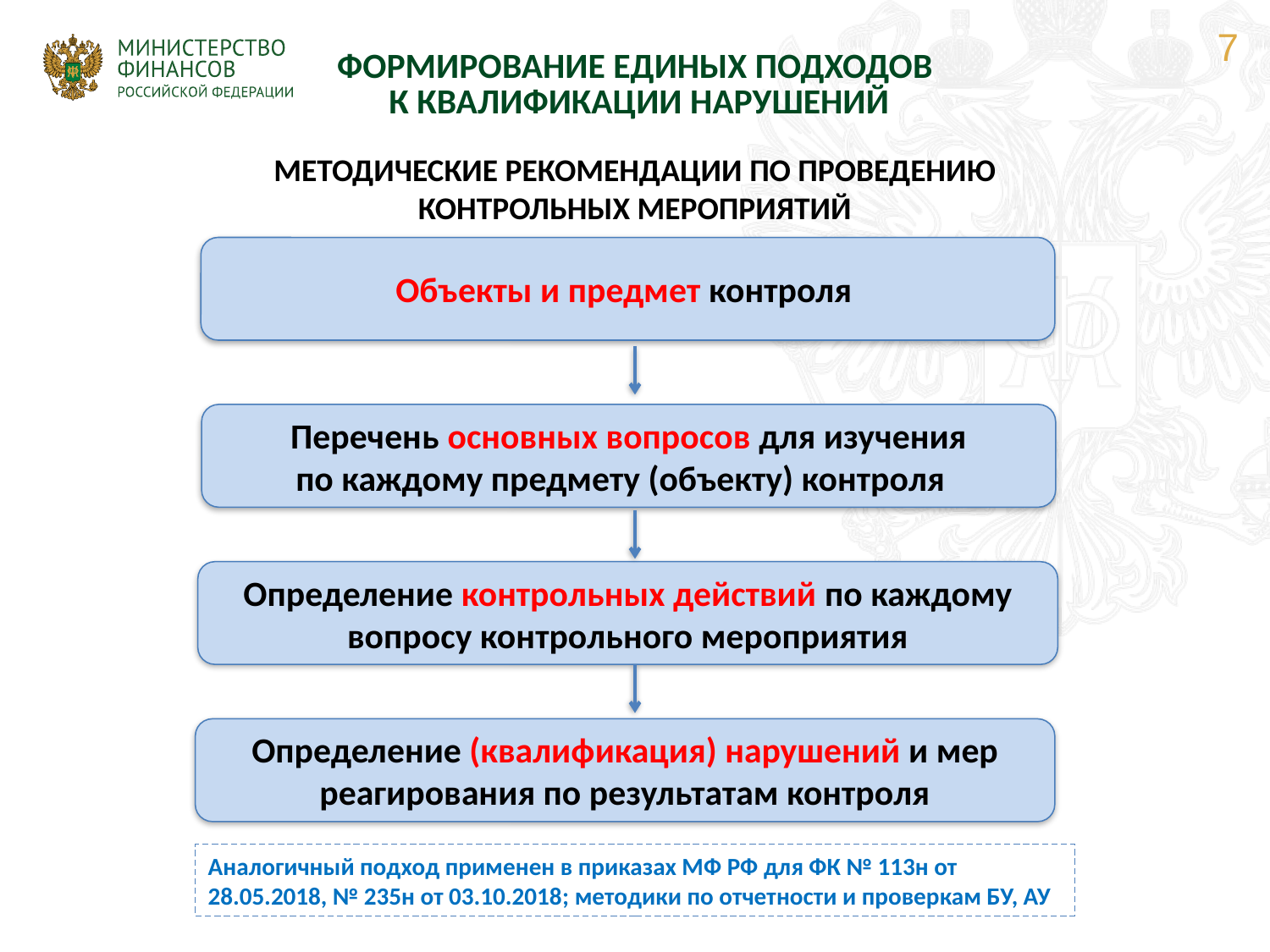

7
| ФОРМИРОВАНИЕ ЕДИНЫХ ПОДХОДОВ К КВАЛИФИКАЦИИ НАРУШЕНИЙ |
| --- |
МЕТОДИЧЕСКИЕ РЕКОМЕНДАЦИИ ПО ПРОВЕДЕНИЮ КОНТРОЛЬНЫХ МЕРОПРИЯТИЙ
Объекты и предмет контроля
Перечень основных вопросов для изучения
по каждому предмету (объекту) контроля
Определение контрольных действий по каждому вопросу контрольного мероприятия
Определение (квалификация) нарушений и мер реагирования по результатам контроля
Аналогичный подход применен в приказах МФ РФ для ФК № 113н от 28.05.2018, № 235н от 03.10.2018; методики по отчетности и проверкам БУ, АУ